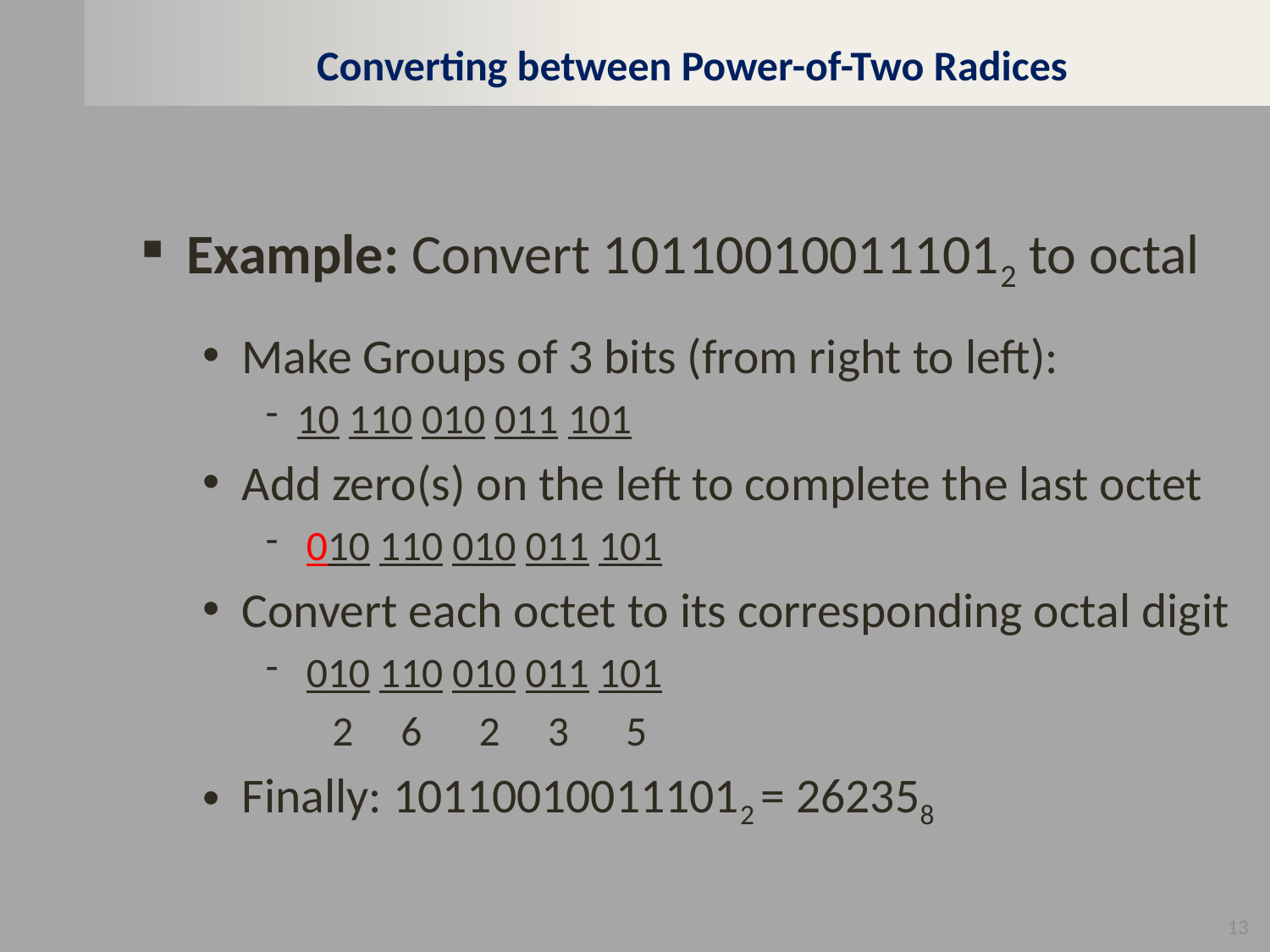

# Converting between Power-of-Two Radices
Example: Convert 101100100111012 to octal
Make Groups of 3 bits (from right to left):
10 110 010 011 101
Add zero(s) on the left to complete the last octet
 010 110 010 011 101
Convert each octet to its corresponding octal digit
 010 110 010 011 101
       2     6      2     3      5
Finally: 101100100111012 = 262358